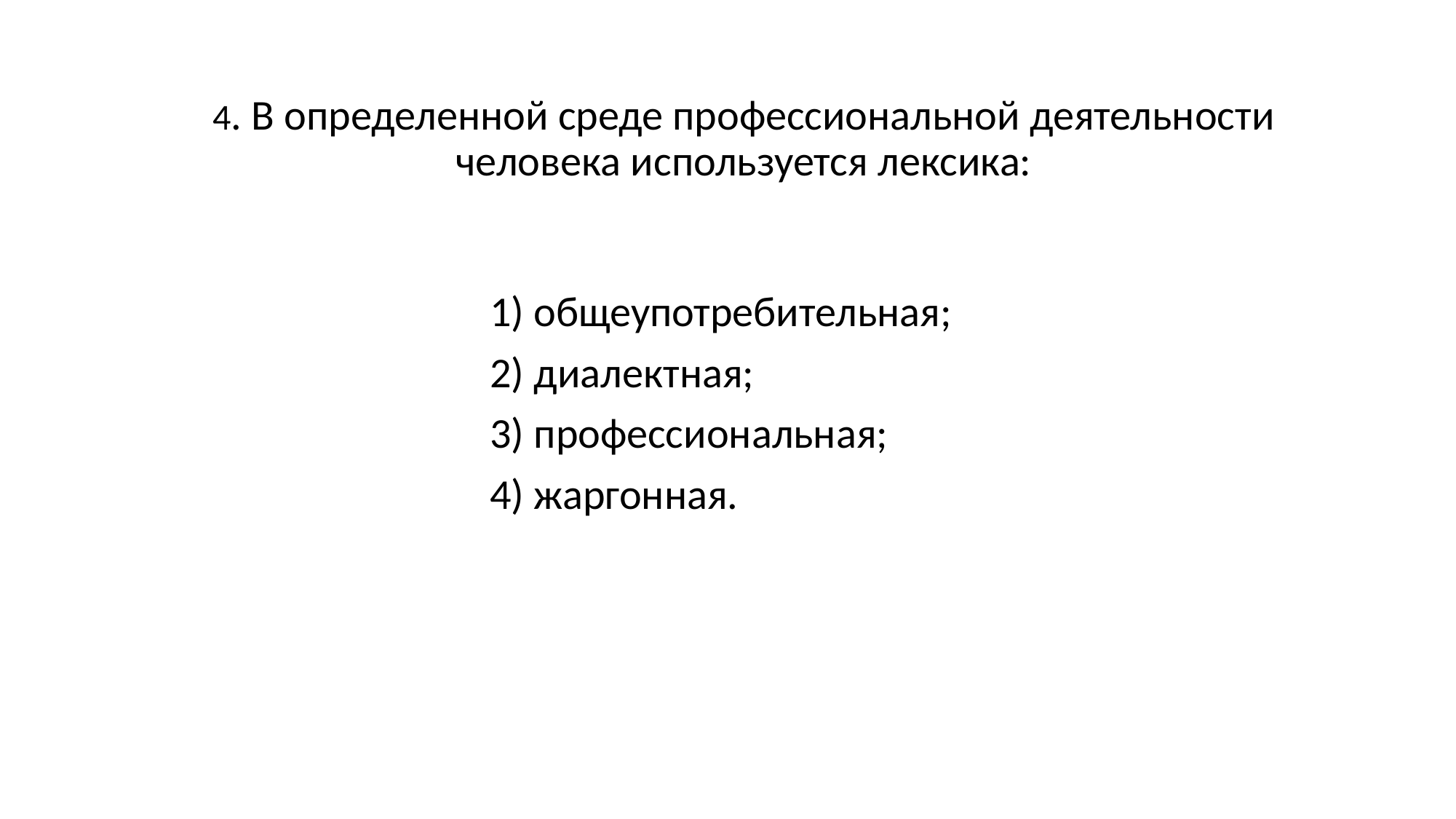

# 4. В определенной среде профессиональной деятельности человека используется лексика:
1) общеупотребительная;
2) диалектная;
3) профессиональная;
4) жаргонная.